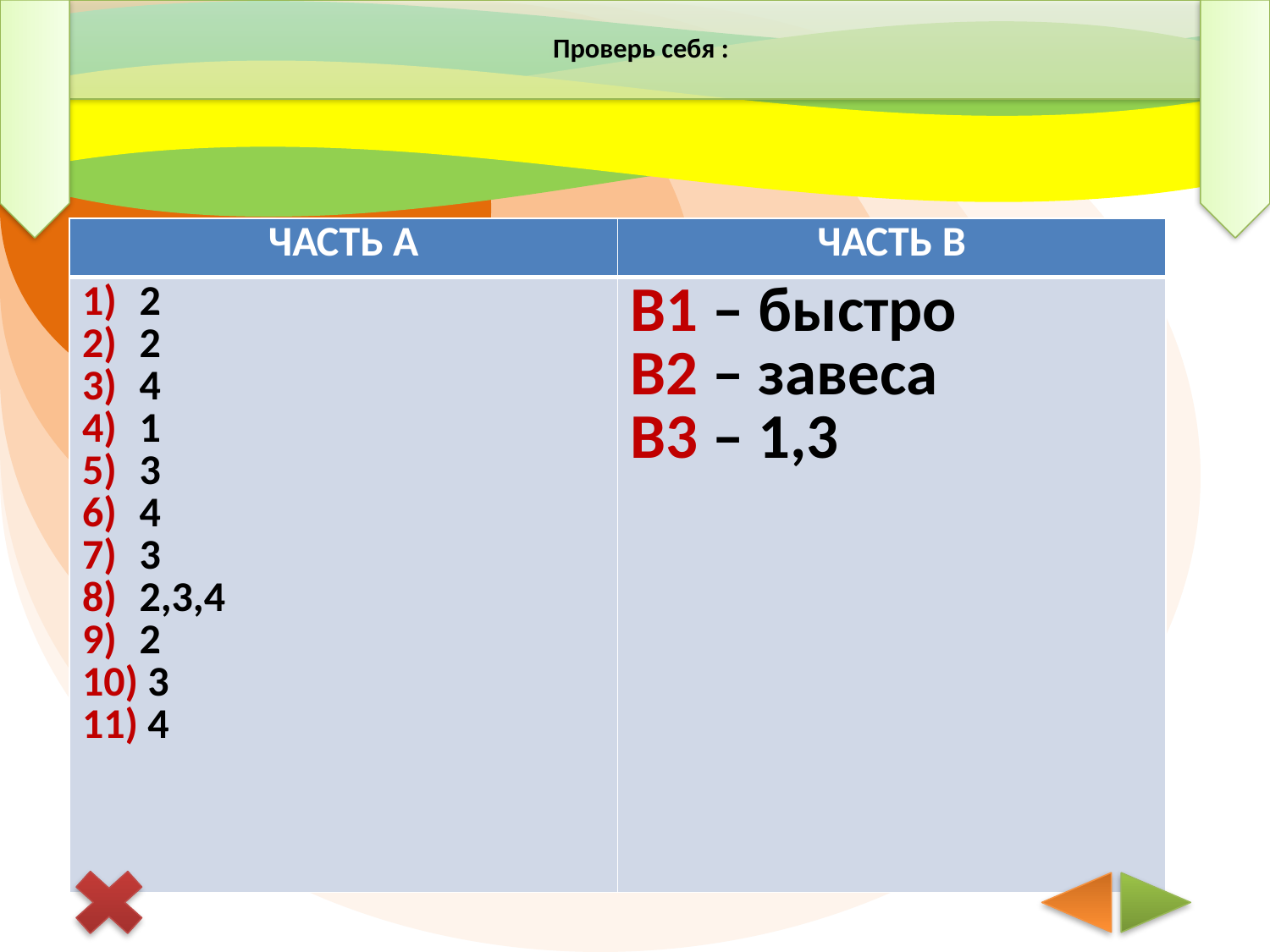

# Проверь себя :

| ЧАСТЬ А | ЧАСТЬ В |
| --- | --- |
| 2 2 4 1 3 4 3 2,3,4 2 3 4 | В1 – быстро В2 – завеса В3 – 1,3 |